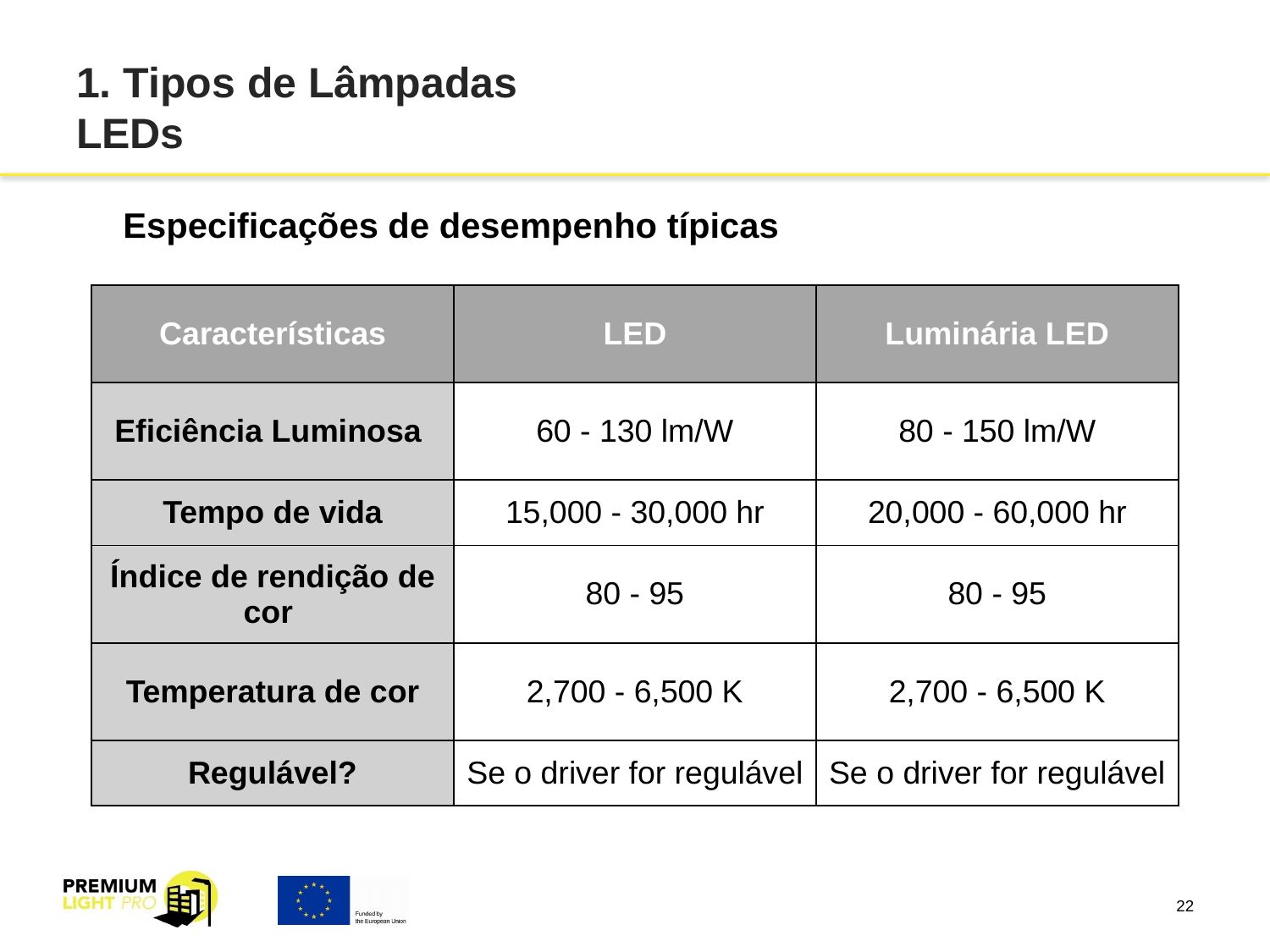

# 1. Tipos de Lâmpadas LEDs
Especificações de desempenho típicas
| Características | LED | Luminária LED |
| --- | --- | --- |
| Eficiência Luminosa | 60 - 130 lm/W | 80 - 150 lm/W |
| Tempo de vida | 15,000 - 30,000 hr | 20,000 - 60,000 hr |
| Índice de rendição de cor | 80 - 95 | 80 - 95 |
| Temperatura de cor | 2,700 - 6,500 K | 2,700 - 6,500 K |
| Regulável? | Se o driver for regulável | Se o driver for regulável |